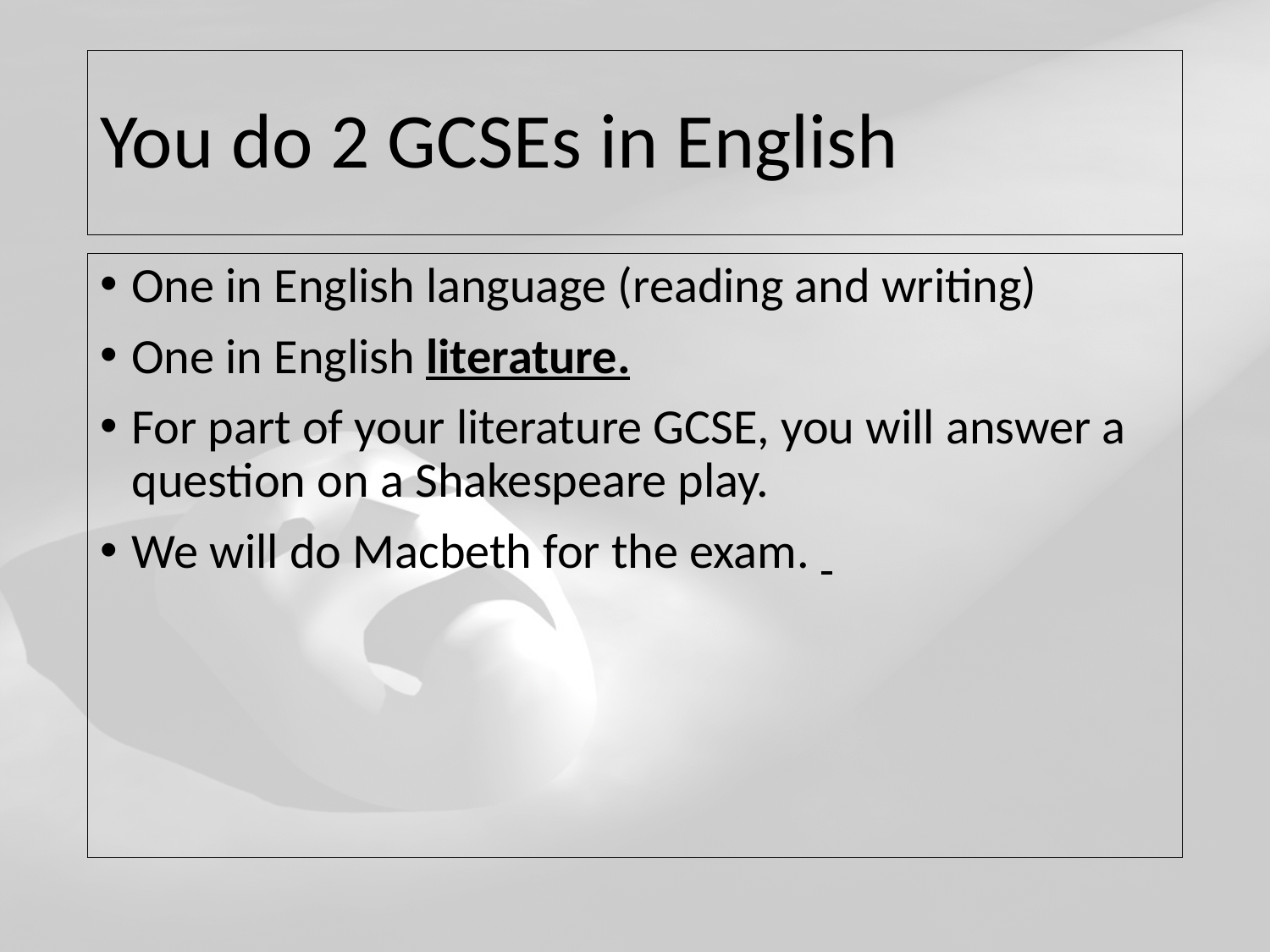

# You do 2 GCSEs in English
One in English language (reading and writing)
One in English literature.
For part of your literature GCSE, you will answer a question on a Shakespeare play.
We will do Macbeth for the exam.